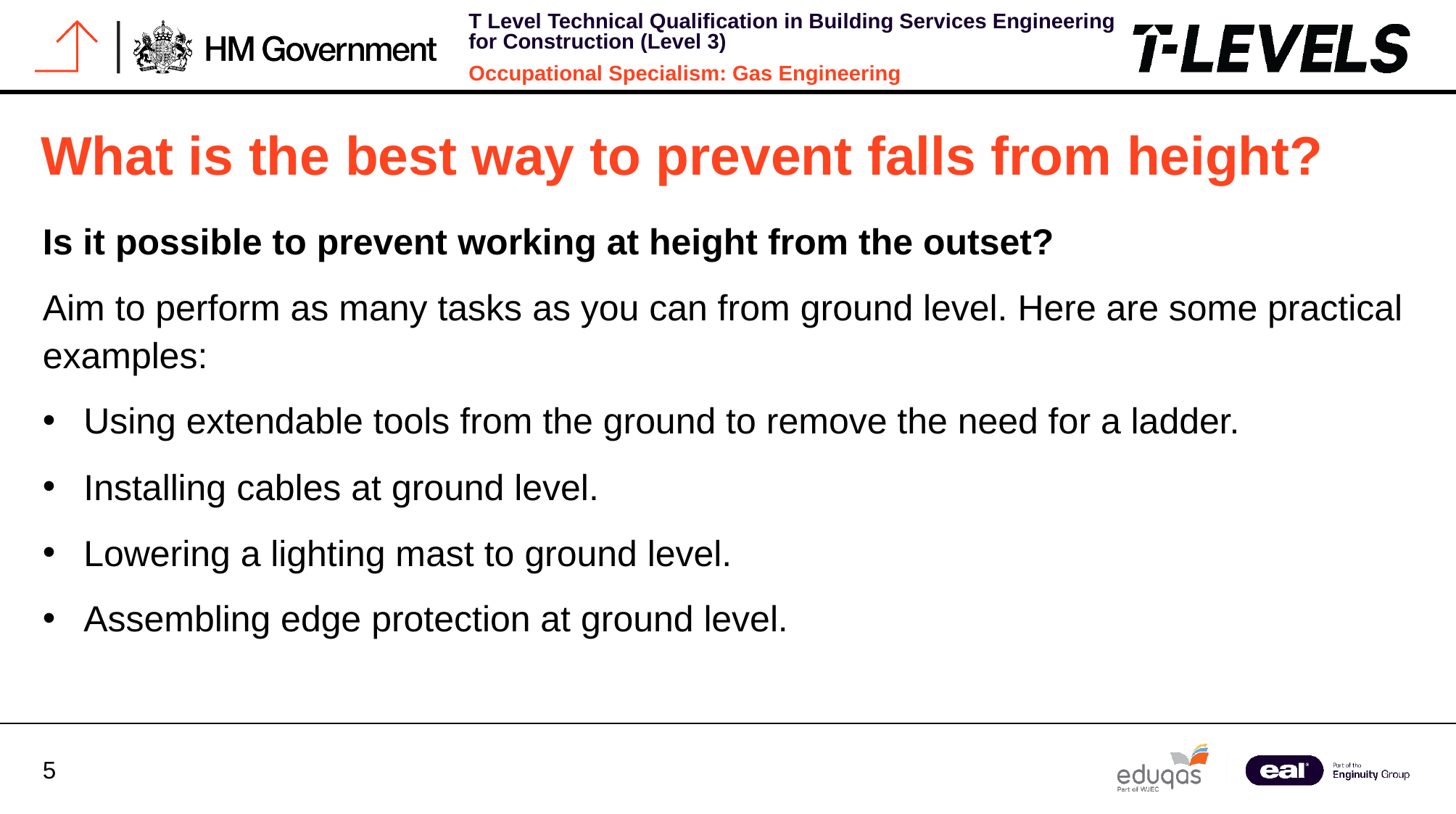

What is the best way to prevent falls from height?
Is it possible to prevent working at height from the outset?
Aim to perform as many tasks as you can from ground level. Here are some practical examples:
Using extendable tools from the ground to remove the need for a ladder.
Installing cables at ground level.
Lowering a lighting mast to ground level.
Assembling edge protection at ground level.